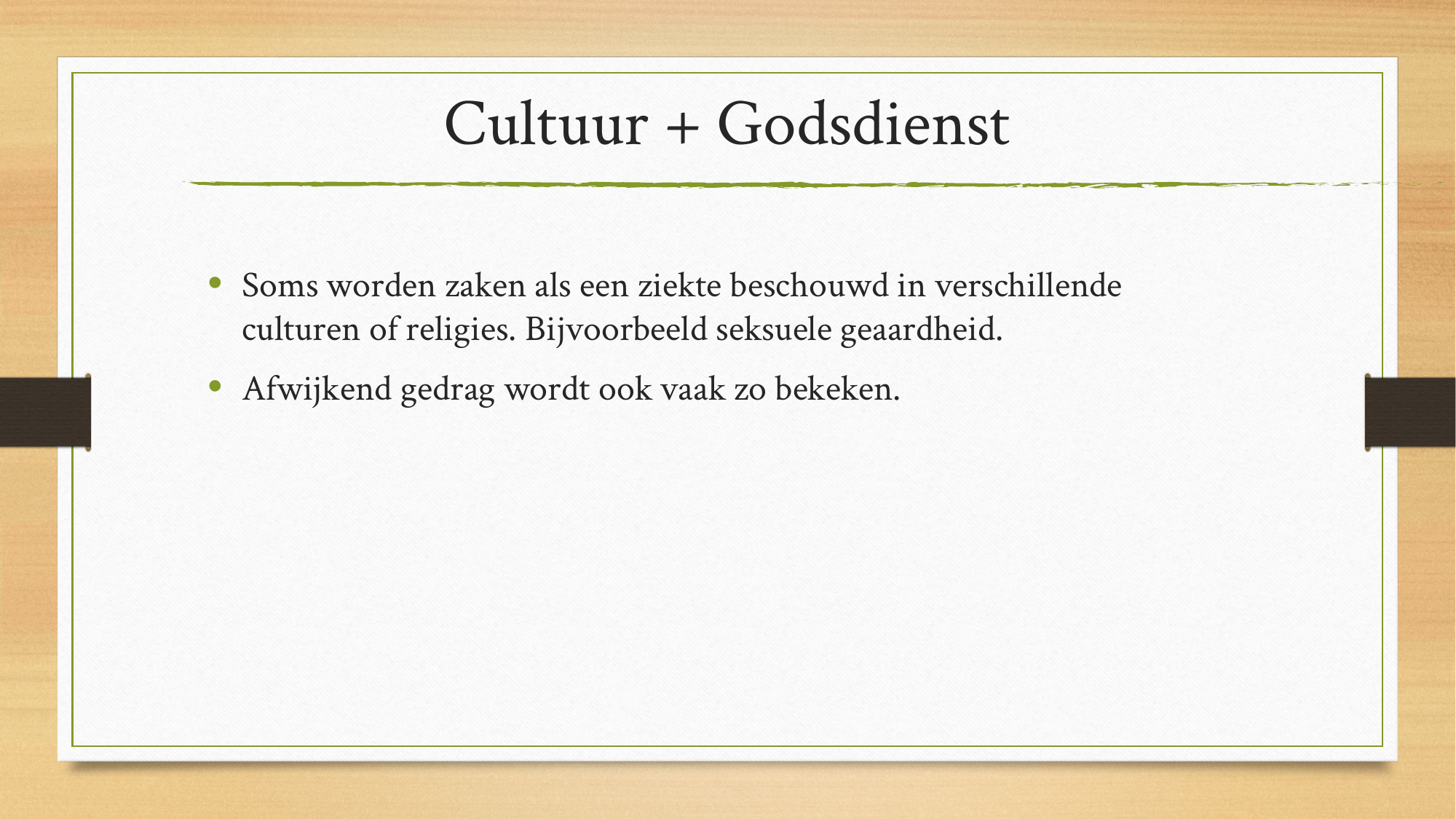

# Cultuur + Godsdienst
Soms worden zaken als een ziekte beschouwd in verschillende culturen of religies. Bijvoorbeeld seksuele geaardheid.
Afwijkend gedrag wordt ook vaak zo bekeken.